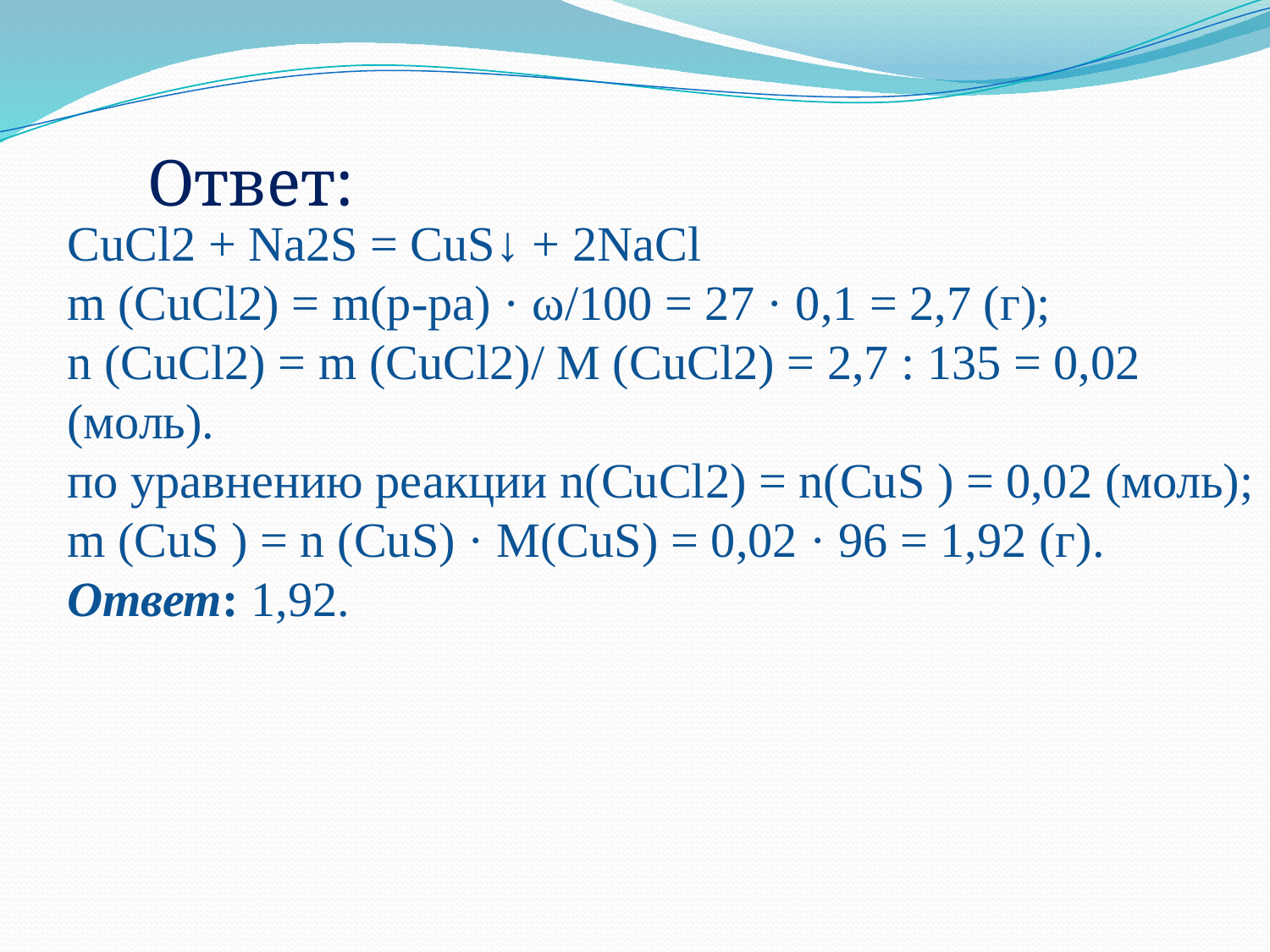

Ответ:

CuCl2 + Na2S = CuS↓ + 2NaCl
m (CuCl2) = m(p-pа) · ω/100 = 27 · 0,1 = 2,7 (г);
n (CuCl2) = m (CuCl2)/ M (CuCl2) = 2,7 : 135 = 0,02 (моль).
по уравнению реакции n(CuCl2) = n(CuS ) = 0,02 (моль);
m (CuS ) = n (CuS) · M(CuS) = 0,02 · 96 = 1,92 (г).
Ответ: 1,92.